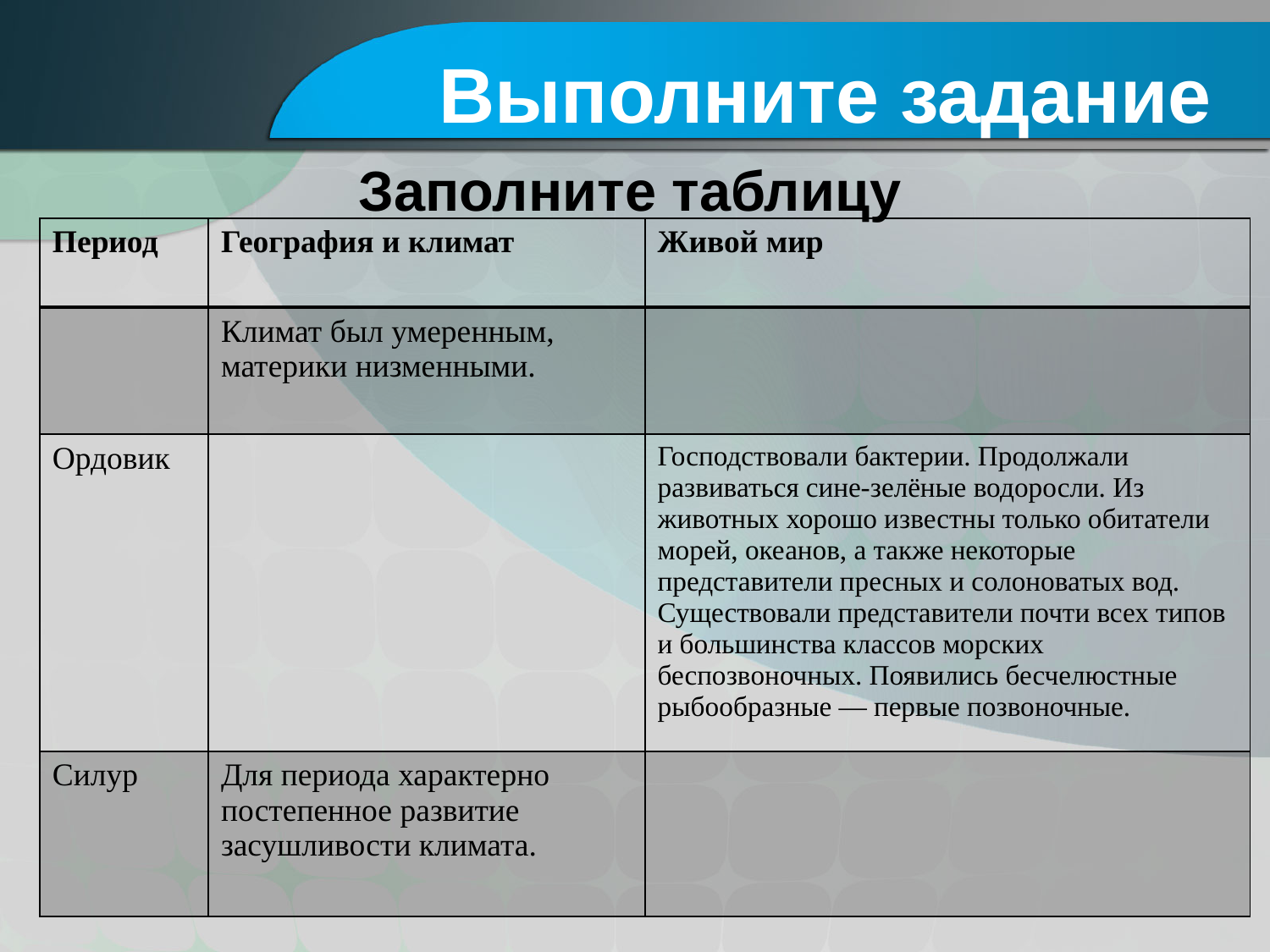

Выполните задание
Заполните таблицу
| Период | География и климат | Живой мир |
| --- | --- | --- |
|  | Климат был умеренным, материки низменными. |  |
| Ордовик |  | Господствовали бактерии. Продолжали развиваться сине-зелёные водоросли. Из животных хорошо известны только обитатели морей, океанов, а также некоторые представители пресных и солоноватых вод. Существовали представители почти всех типов и большинства классов морских беспозвоночных. Появились бесчелюстные рыбообразные — первые позвоночные. |
| Силур | Для периода характерно постепенное развитие засушливости климата. |  |